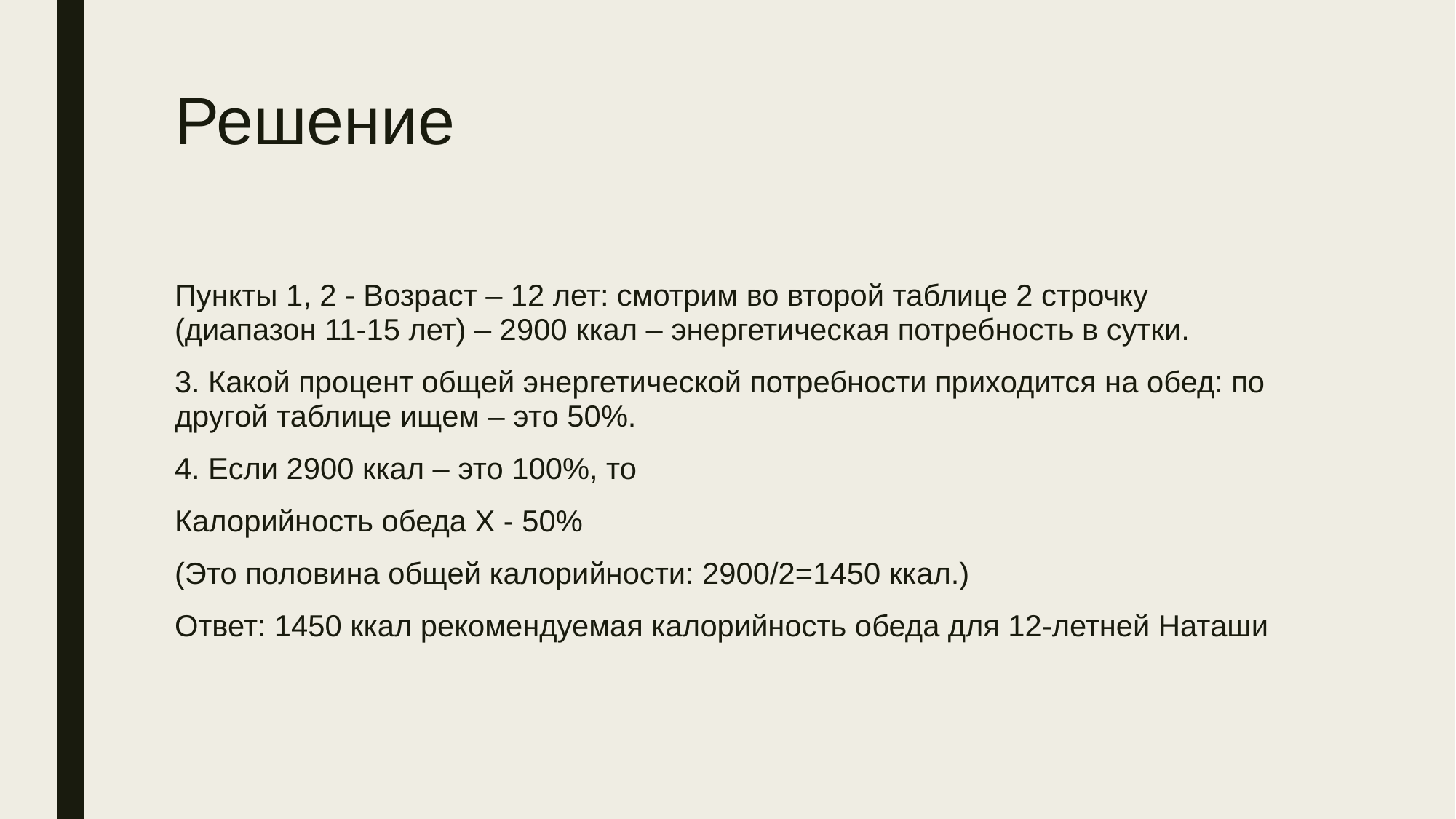

# Решение
Пункты 1, 2 - Возраст – 12 лет: смотрим во второй таблице 2 строчку (диапазон 11-15 лет) – 2900 ккал – энергетическая потребность в сутки.
3. Какой процент общей энергетической потребности приходится на обед: по другой таблице ищем – это 50%.
4. Если 2900 ккал – это 100%, то
Калорийность обеда Х - 50%
(Это половина общей калорийности: 2900/2=1450 ккал.)
Ответ: 1450 ккал рекомендуемая калорийность обеда для 12-летней Наташи